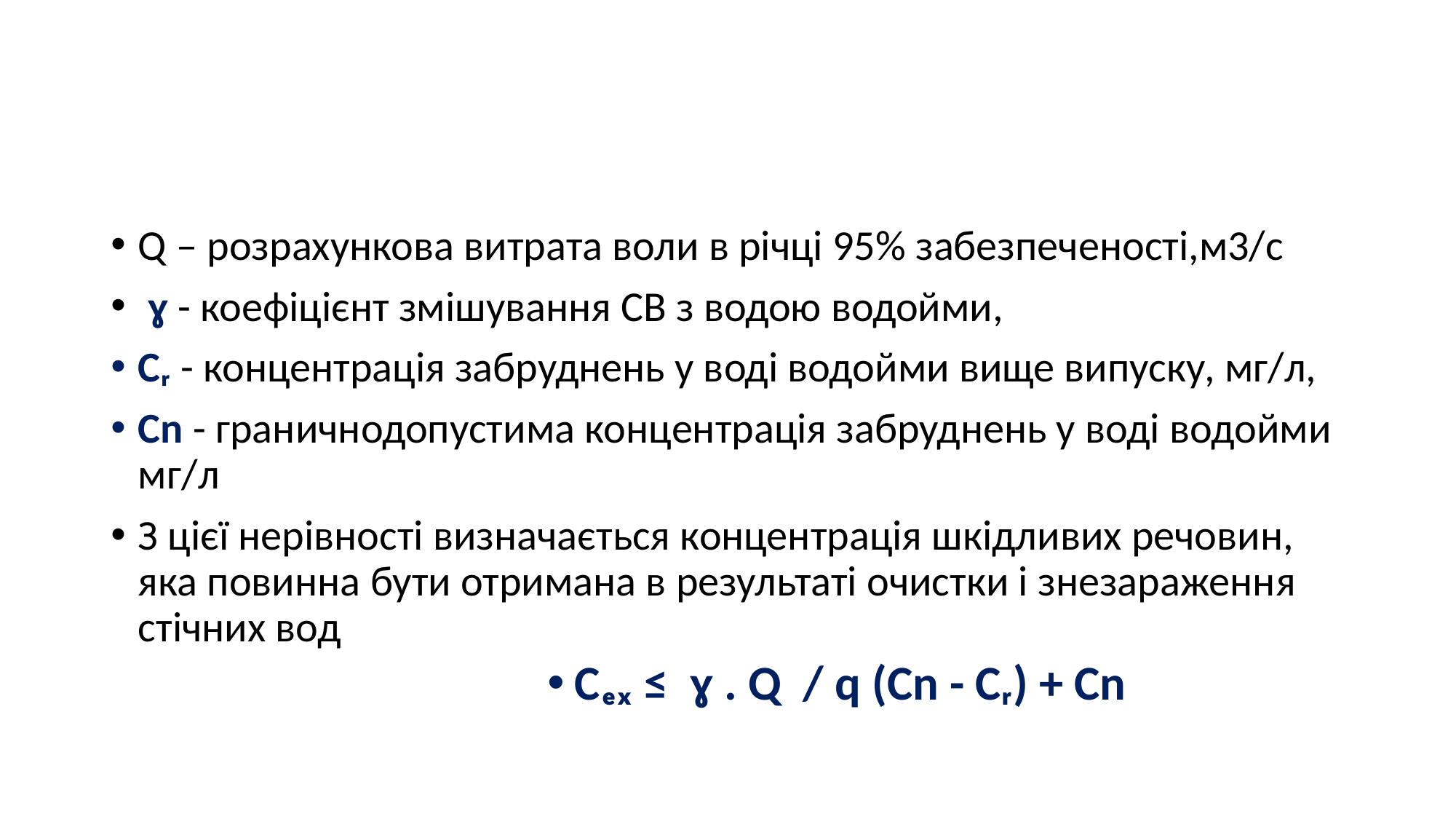

#
Q – розрахункова витрата воли в річці 95% забезпеченості,м3/с
 ɣ - коефіцієнт змішування СВ з водою водойми,
Сᵣ - концентрація забруднень у воді водойми вище випуску, мг/л,
Cn - граничнодопустима концентрація забруднень у воді водойми мг/л
З цієї нерівності визначається концентрація шкідливих речовин, яка повинна бути отримана в результаті очистки і знезараження  стічних вод
Сₑₓ ≤  ɣ . Q  / q (Cn - Сᵣ) + Cn